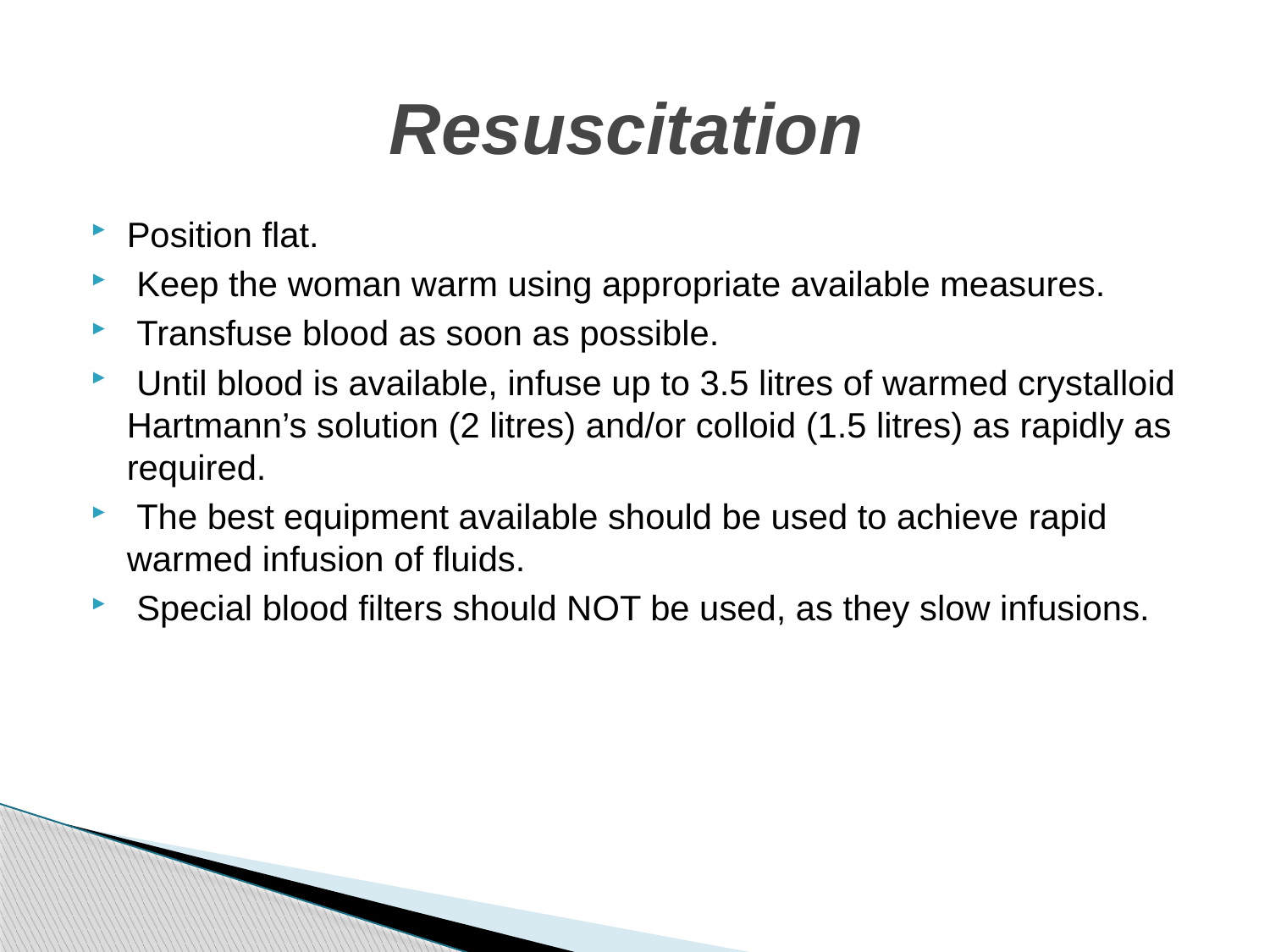

# Resuscitation
Position flat.
 Keep the woman warm using appropriate available measures.
 Transfuse blood as soon as possible.
 Until blood is available, infuse up to 3.5 litres of warmed crystalloid Hartmann’s solution (2 litres) and/or colloid (1.5 litres) as rapidly as required.
 The best equipment available should be used to achieve rapid warmed infusion of fluids.
 Special blood filters should NOT be used, as they slow infusions.